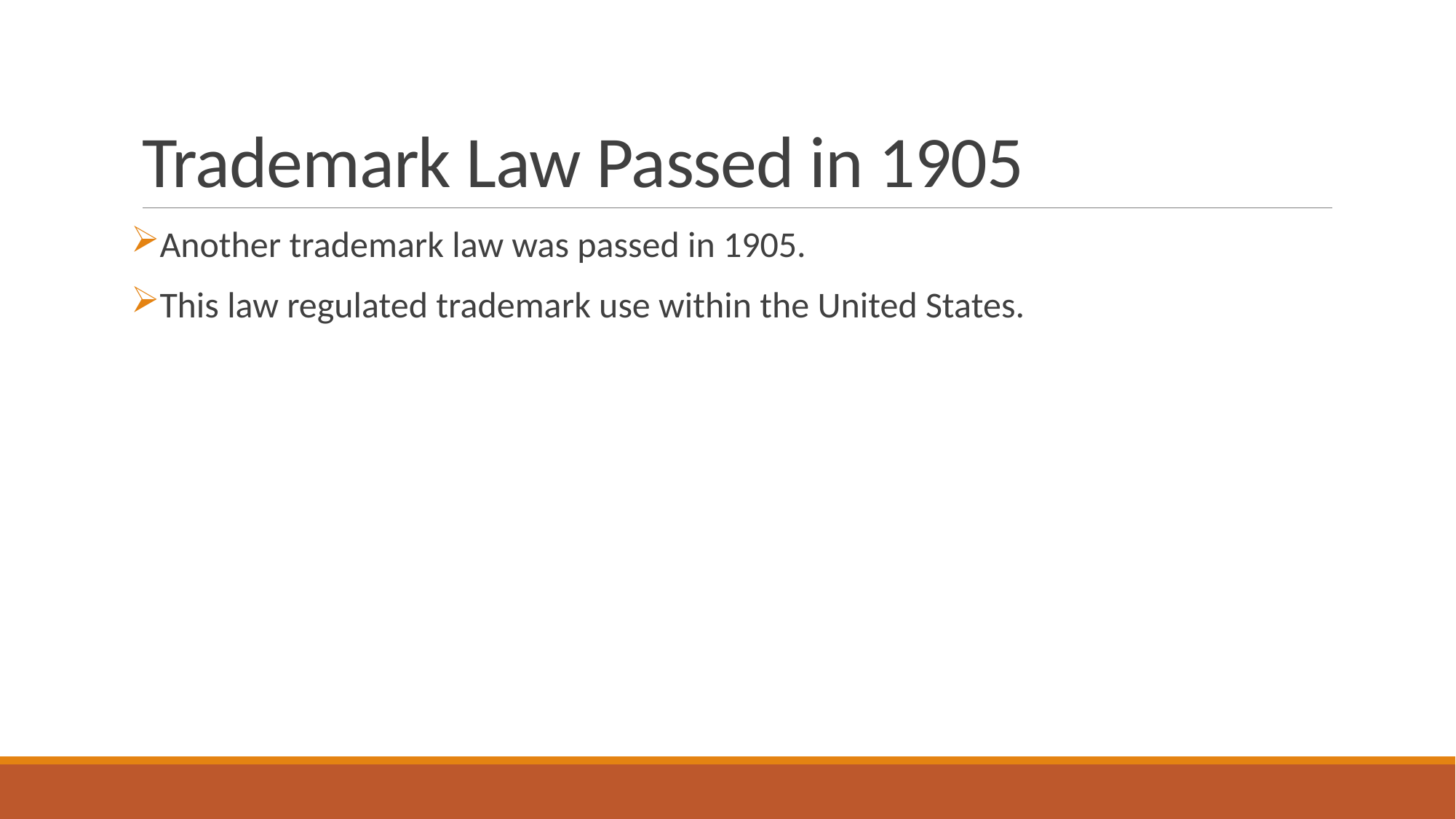

# Trademark Law Passed in 1905
Another trademark law was passed in 1905.
This law regulated trademark use within the United States.